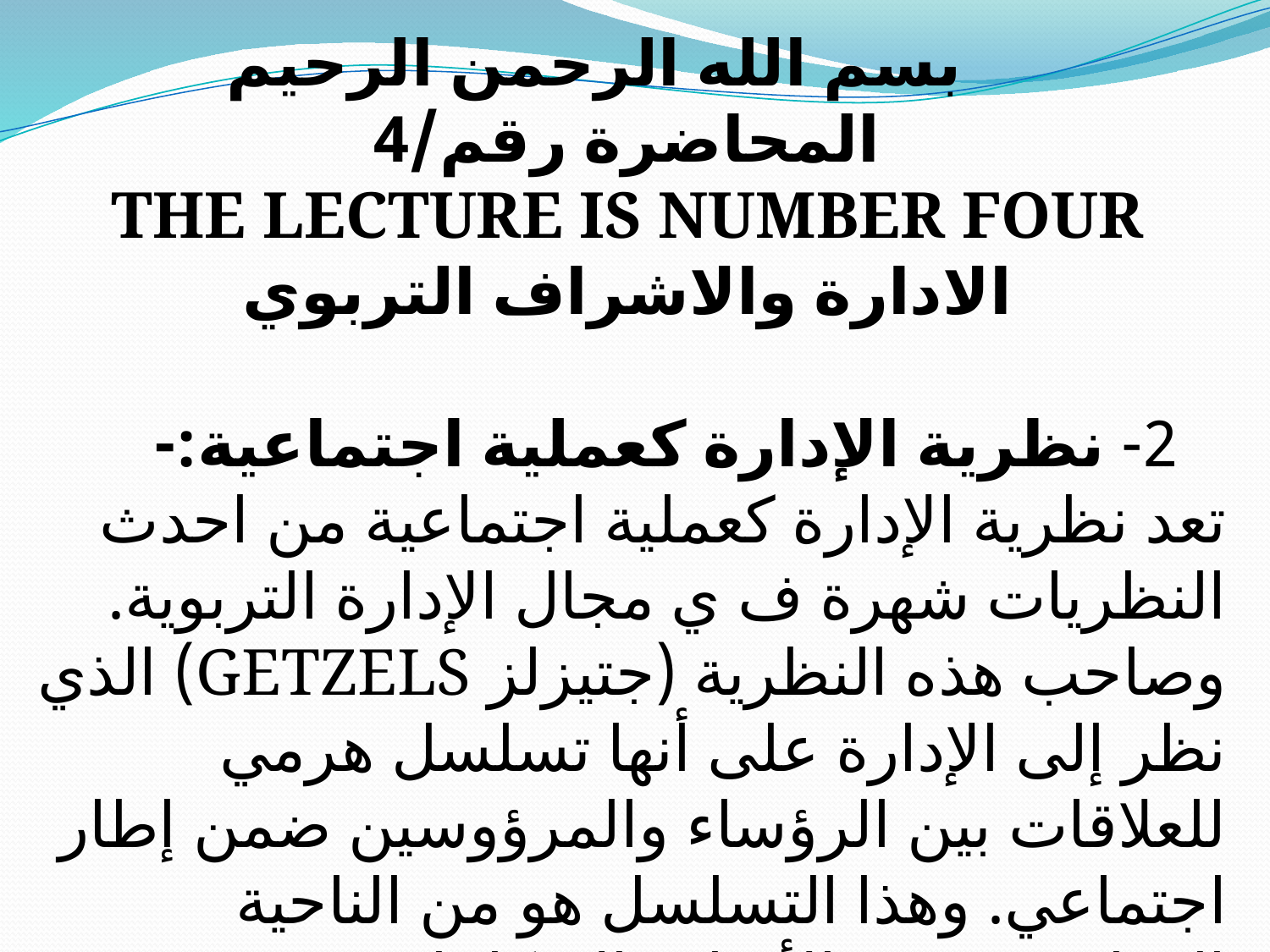

بسم الله الرحمن الرحيم
المحاضرة رقم/4
THE LECTURE IS NUMBER FOUR
الادارة والاشراف التربوي

   2- نظرية الإدارة كعملية اجتماعية:-
تعد نظرية الإدارة كعملية اجتماعية من احدث النظريات شهرة ف ي مجال الإدارة التربوية. وصاحب هذه النظرية (جتيزلز GETZELS) الذي نظر إلى الإدارة على أنها تسلسل هرمي للعلاقات بين الرؤساء والمرؤوسين ضمن إطار اجتماعي. وهذا التسلسل هو من الناحية الوظيفية توزيع الأدوار والإمكانيات